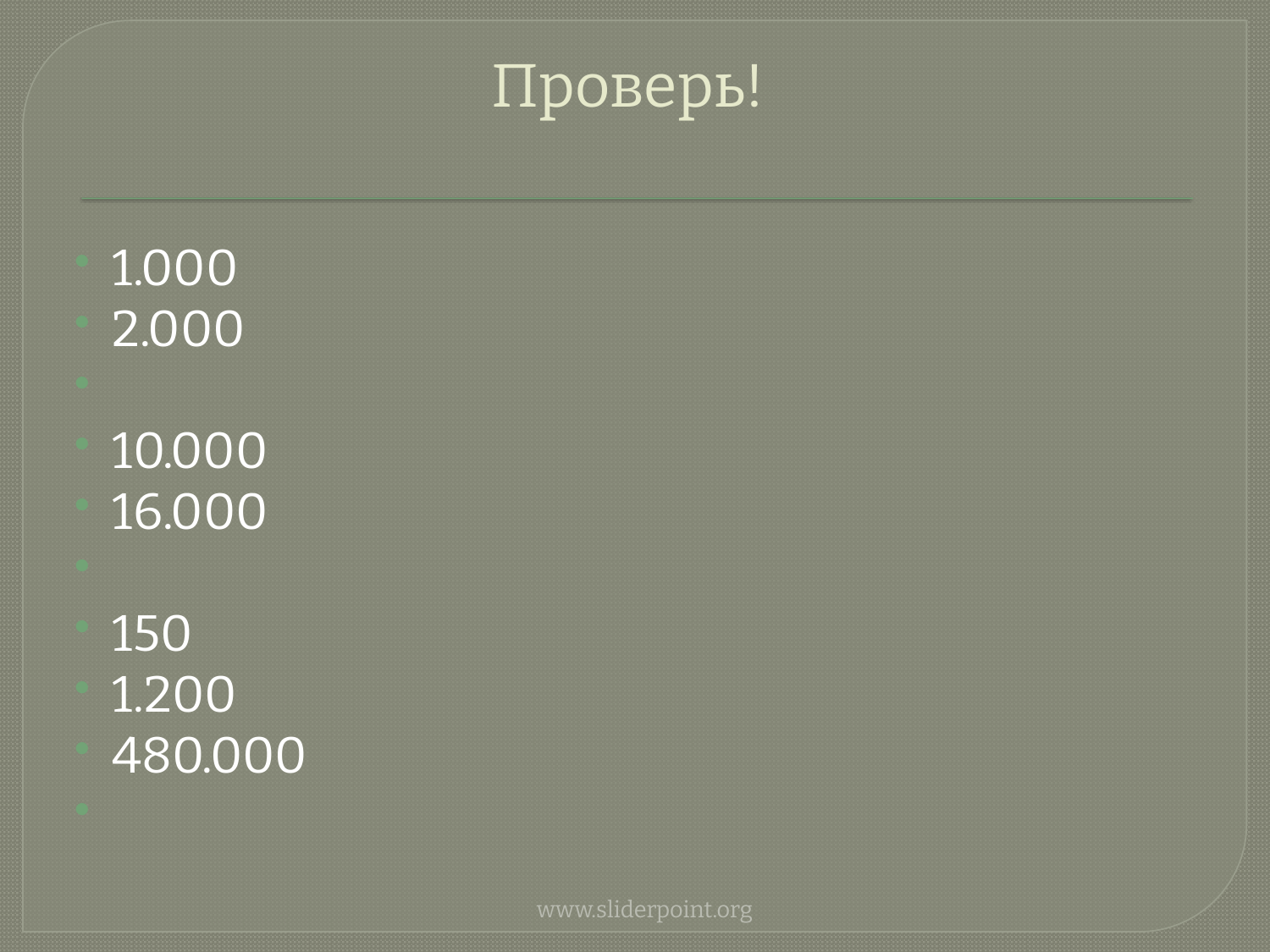

# Проверь!
1.000
2.000

10.000
16.000

150
1.200
480.000

www.sliderpoint.org